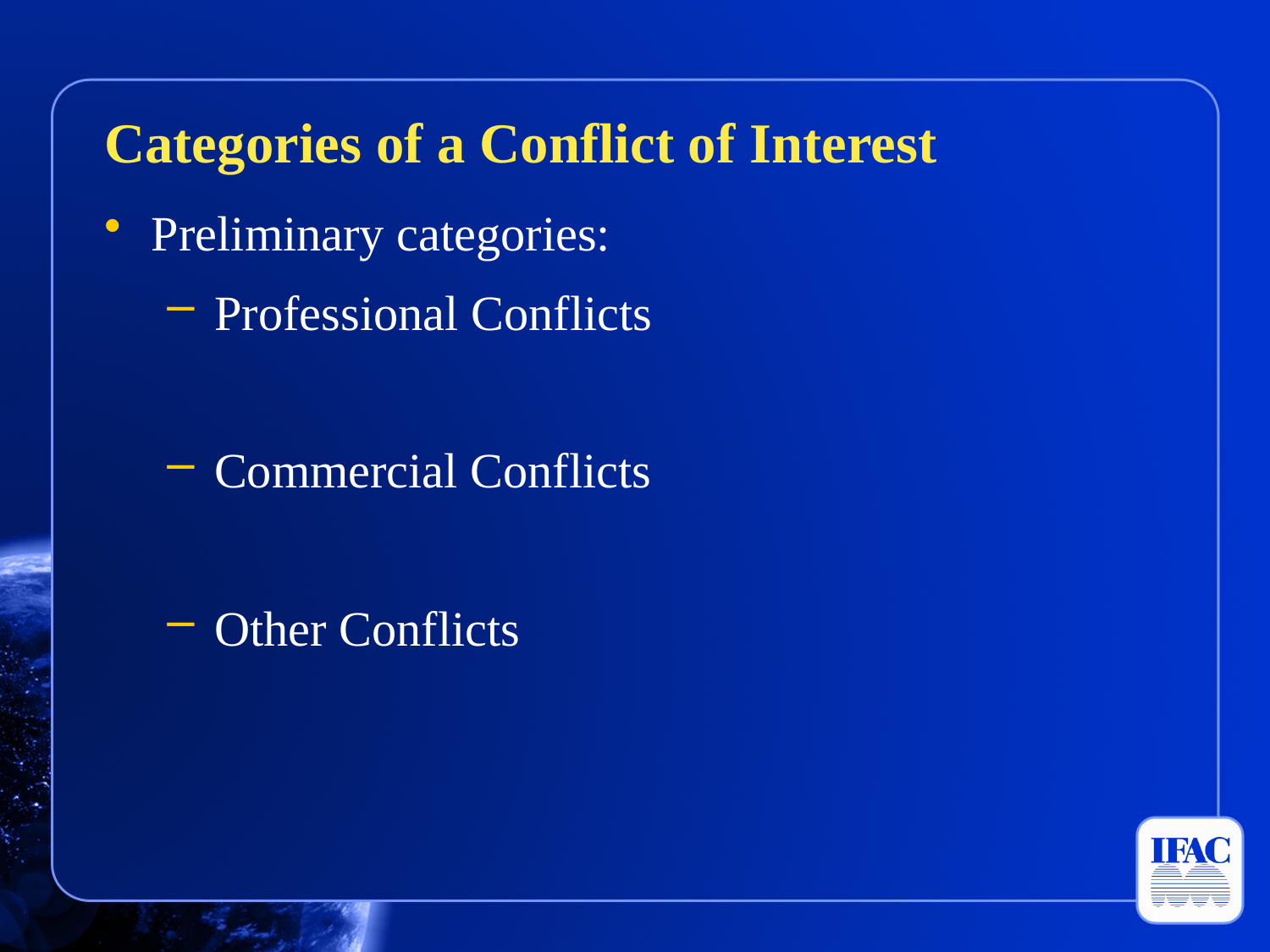

Categories of a Conflict of Interest
Preliminary categories:
Professional Conflicts

Commercial Conflicts

Other Conflicts